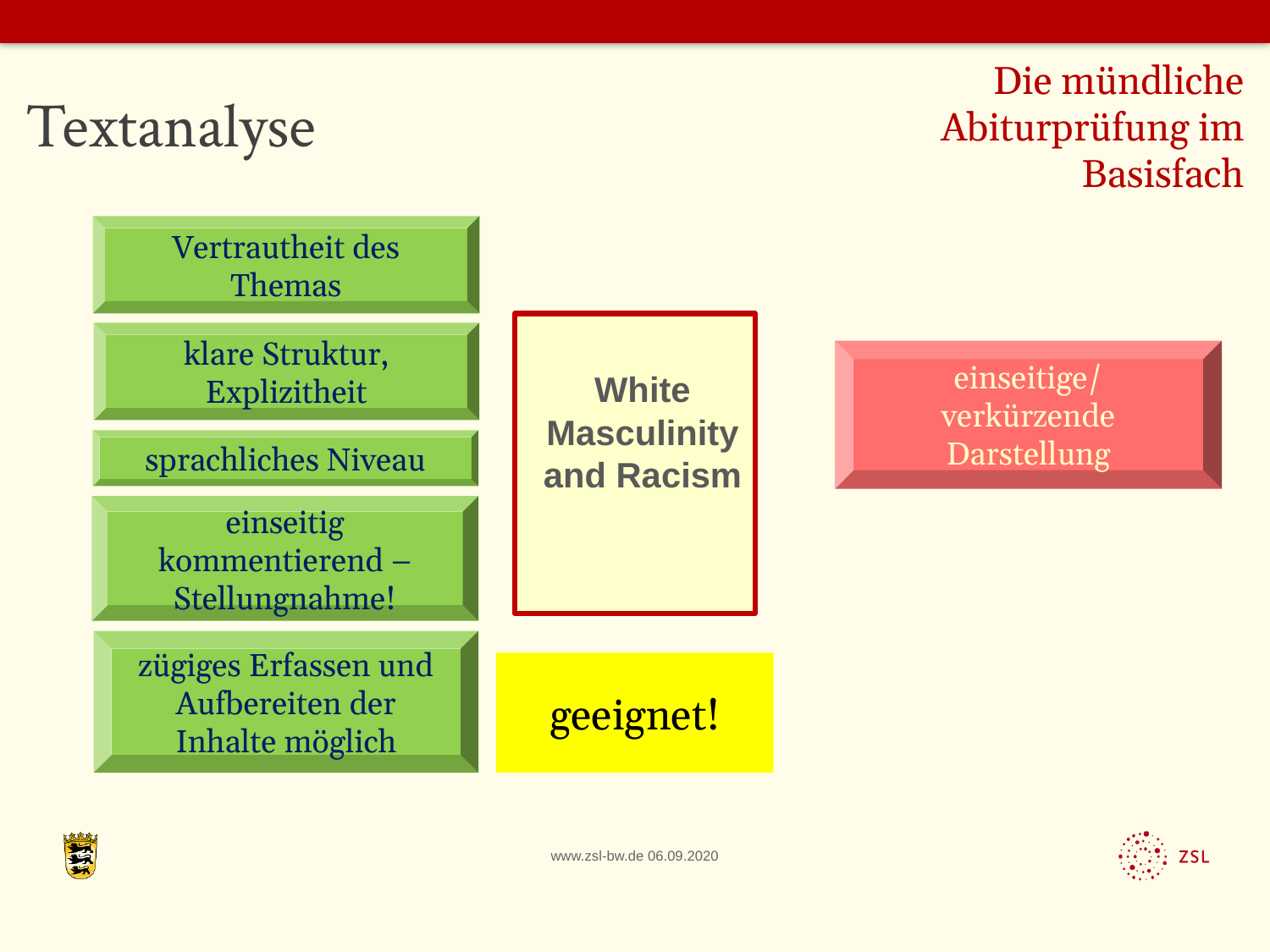

Die mündliche Abiturprüfung im Basisfach
# Textanalyse
Vertrautheit des Themas

White Masculinity and Racism

klare Struktur, Explizitheit
einseitige/ verkürzende Darstellung
sprachliches Niveau
einseitig kommentierend – Stellungnahme!
zügiges Erfassen und Aufbereiten der Inhalte möglich
geeignet!